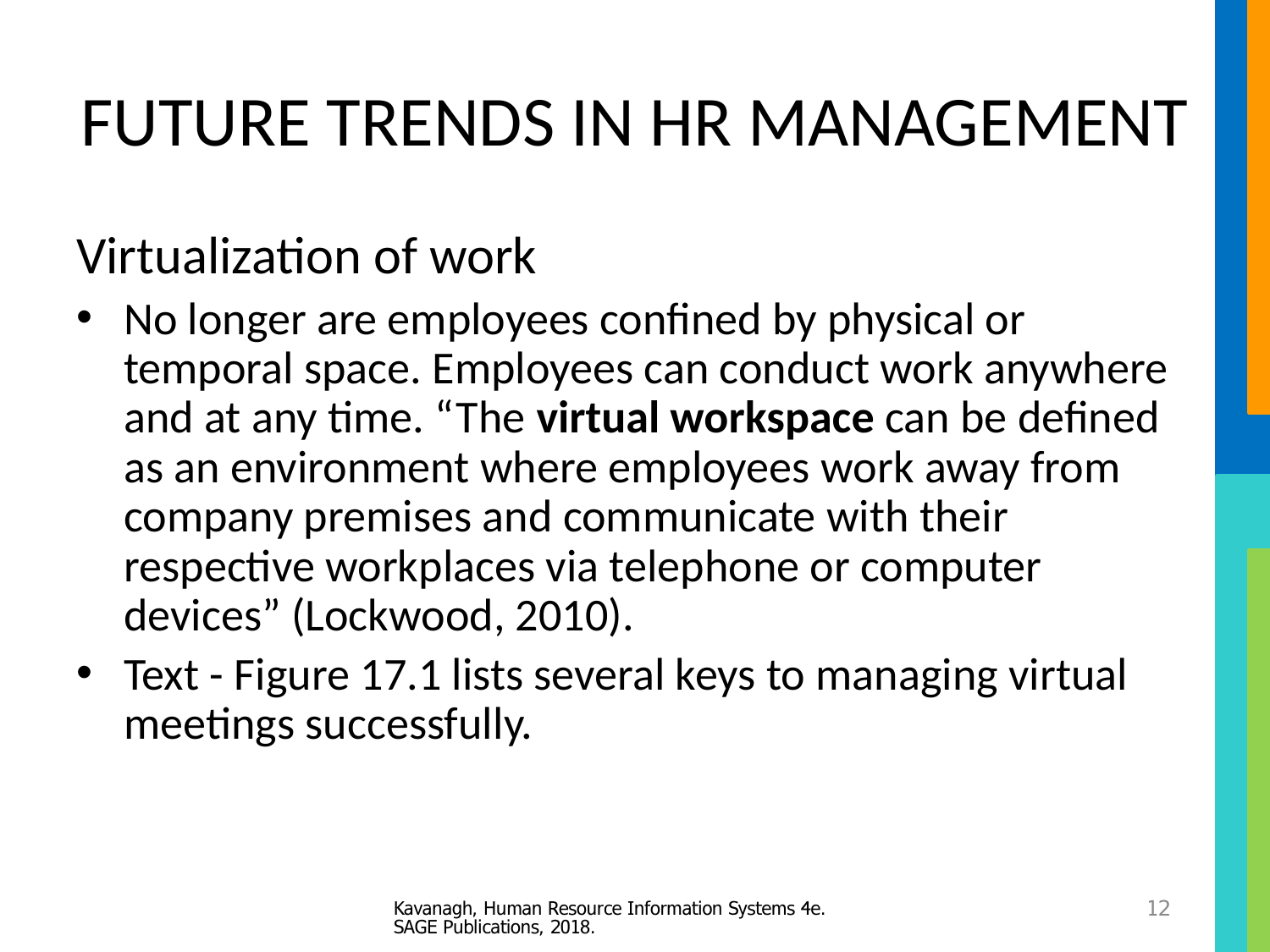

# FUTURE TRENDS IN HR MANAGEMENT
Virtualization of work
No longer are employees confined by physical or temporal space. Employees can conduct work anywhere and at any time. “The virtual workspace can be defined as an environment where employees work away from company premises and communicate with their respective workplaces via telephone or computer devices” (Lockwood, 2010).
Text - Figure 17.1 lists several keys to managing virtual meetings successfully.
Kavanagh, Human Resource Information Systems 4e. SAGE Publications, 2018.
12